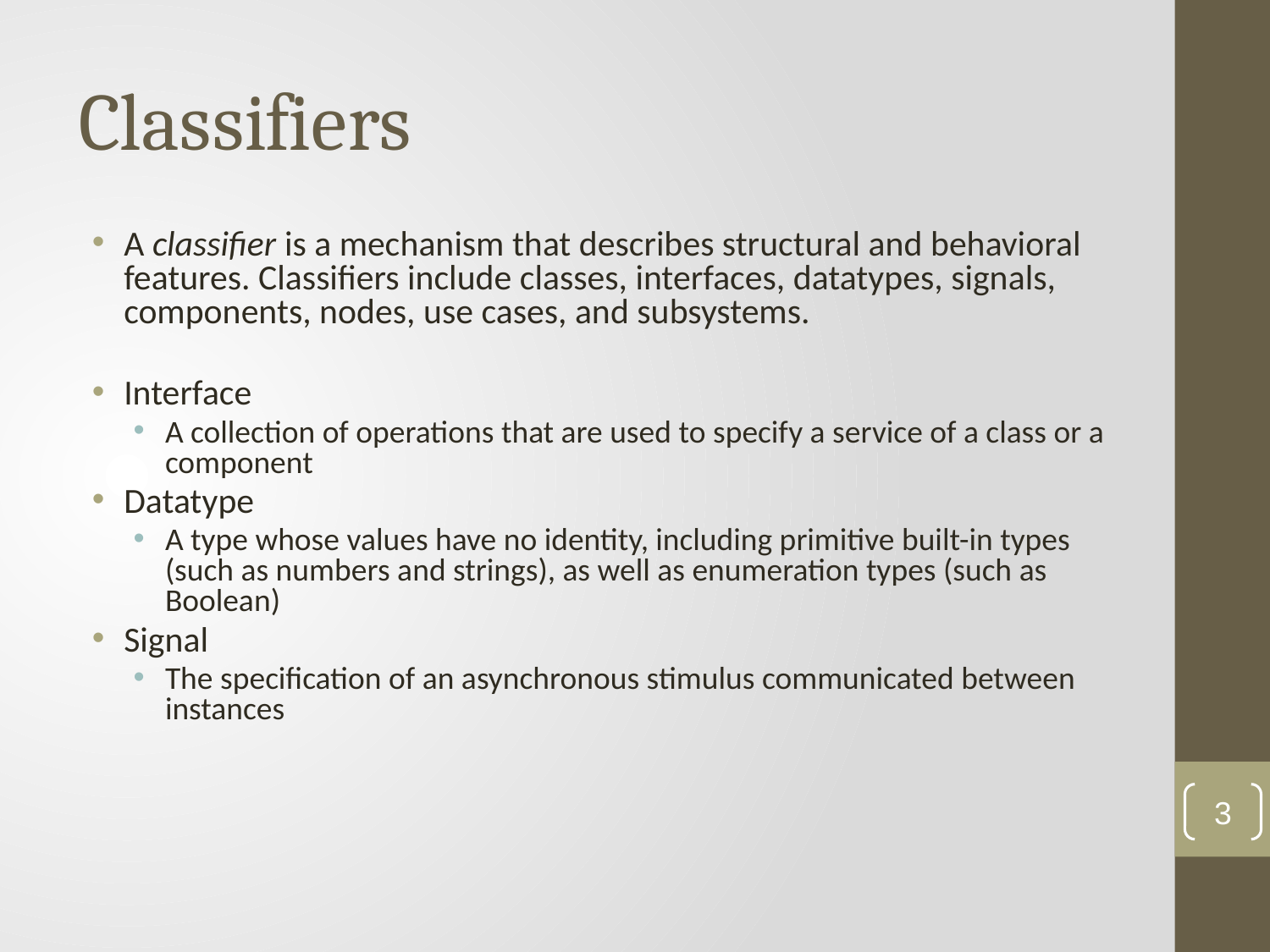

# Classifiers
A classifier is a mechanism that describes structural and behavioral features. Classifiers include classes, interfaces, datatypes, signals, components, nodes, use cases, and subsystems.

Interface
A collection of operations that are used to specify a service of a class or a component
Datatype
A type whose values have no identity, including primitive built-in types (such as numbers and strings), as well as enumeration types (such as Boolean)
Signal
The specification of an asynchronous stimulus communicated between instances
3